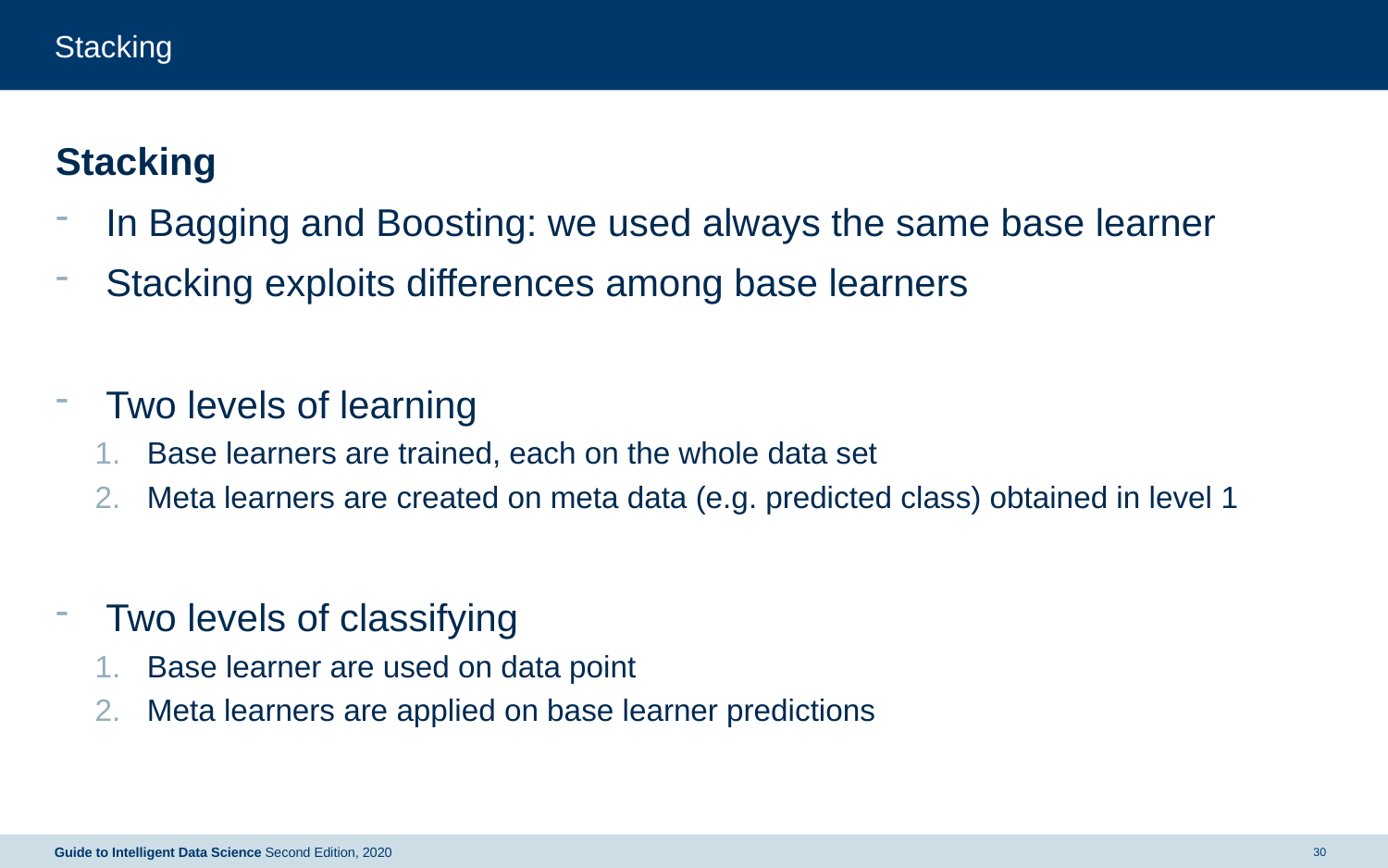

# Stacking
Stacking
 In Bagging and Boosting: we used always the same base learner
 Stacking exploits differences among base learners

 Two levels of learning
Base learners are trained, each on the whole data set
Meta learners are created on meta data (e.g. predicted class) obtained in level 1

 Two levels of classifying
Base learner are used on data point
Meta learners are applied on base learner predictions
Guide to Intelligent Data Science Second Edition, 2020
30